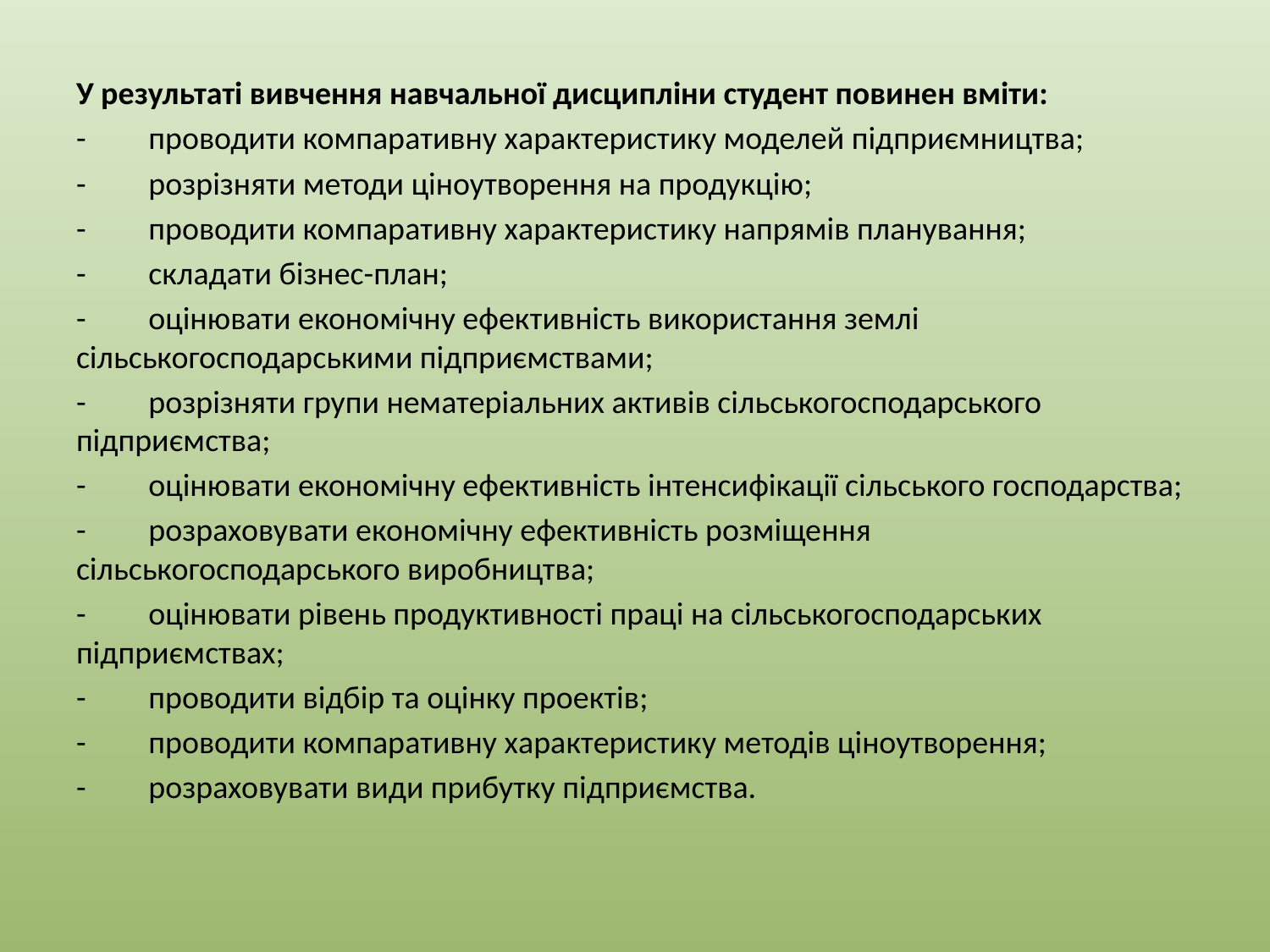

У результаті вивчення навчальної дисципліни студент повинен вміти:
-	проводити компаративну характеристику моделей підприємництва;
-	розрізняти методи ціноутворення на продукцію;
-	проводити компаративну характеристику напрямів планування;
-	складати бізнес-план;
-	оцінювати економічну ефективність використання землі сільськогосподарськими підприємствами;
-	розрізняти групи нематеріальних активів сільськогосподарського підприємства;
-	оцінювати економічну ефективність інтенсифікації сільського господарства;
-	розраховувати економічну ефективність розміщення сільськогосподарського виробництва;
-	оцінювати рівень продуктивності праці на сільськогосподарських підприємствах;
-	проводити відбір та оцінку проектів;
-	проводити компаративну характеристику методів ціноутворення;
-	розраховувати види прибутку підприємства.